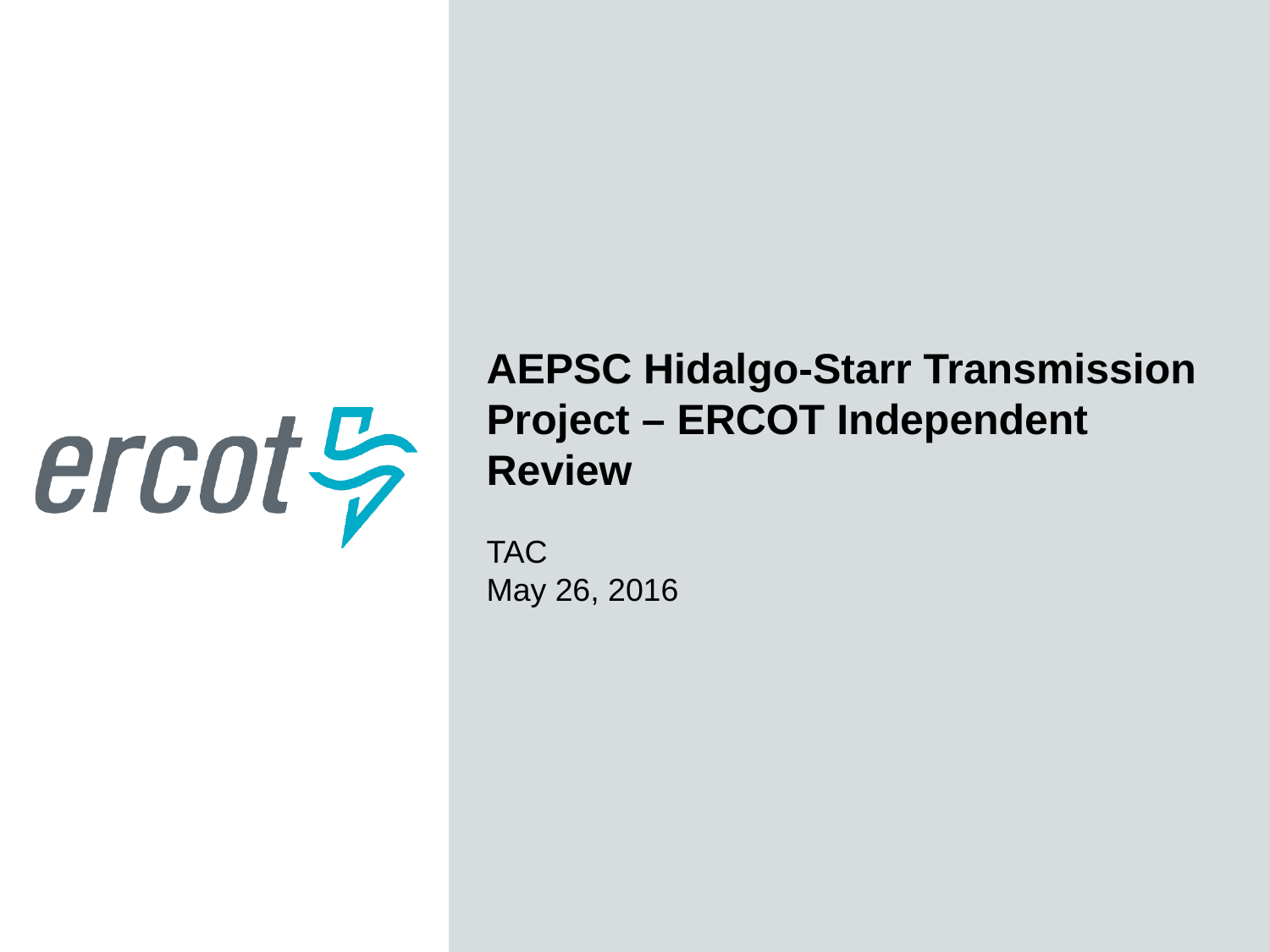

AEPSC Hidalgo-Starr Transmission Project – ERCOT Independent Review

TAC
May 26, 2016